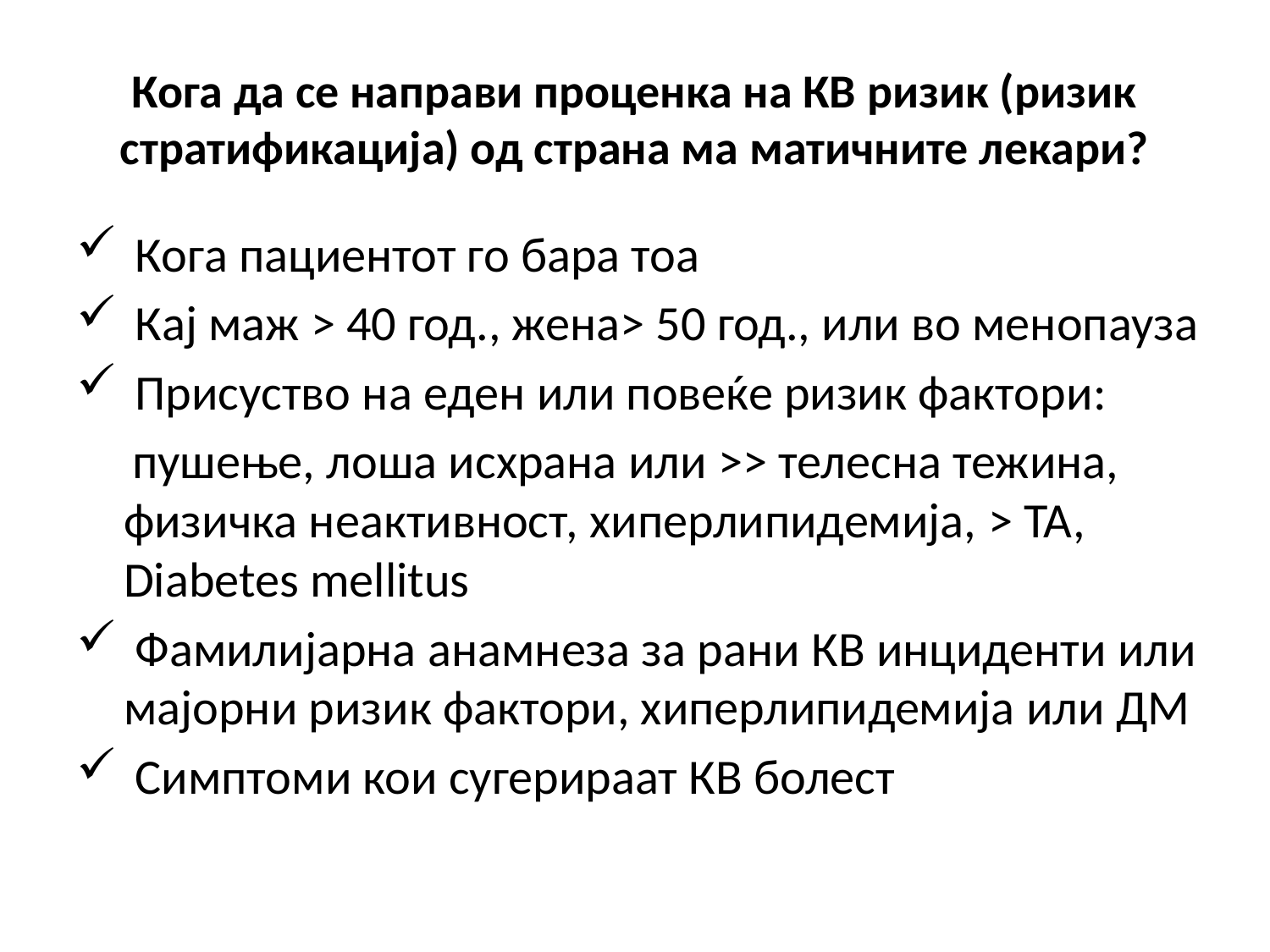

# Кога да се направи проценка на КВ ризик (ризик стратификација) од страна ма матичните лекари?
 Кога пациентот го бара тоа
 Кај маж > 40 год., жена> 50 год., или во менопауза
 Присуство на еден или повеќе ризик фактори:
     пушење, лоша исхрана или >> телесна тежина,     физичка неактивност, хиперлипидемија, > TA, Diabetes mellitus
 Фамилијарна анамнеза за рани КВ инциденти или мајорни ризик фактори, хиперлипидемија или ДМ
 Симптоми кои сугерираат КВ болест